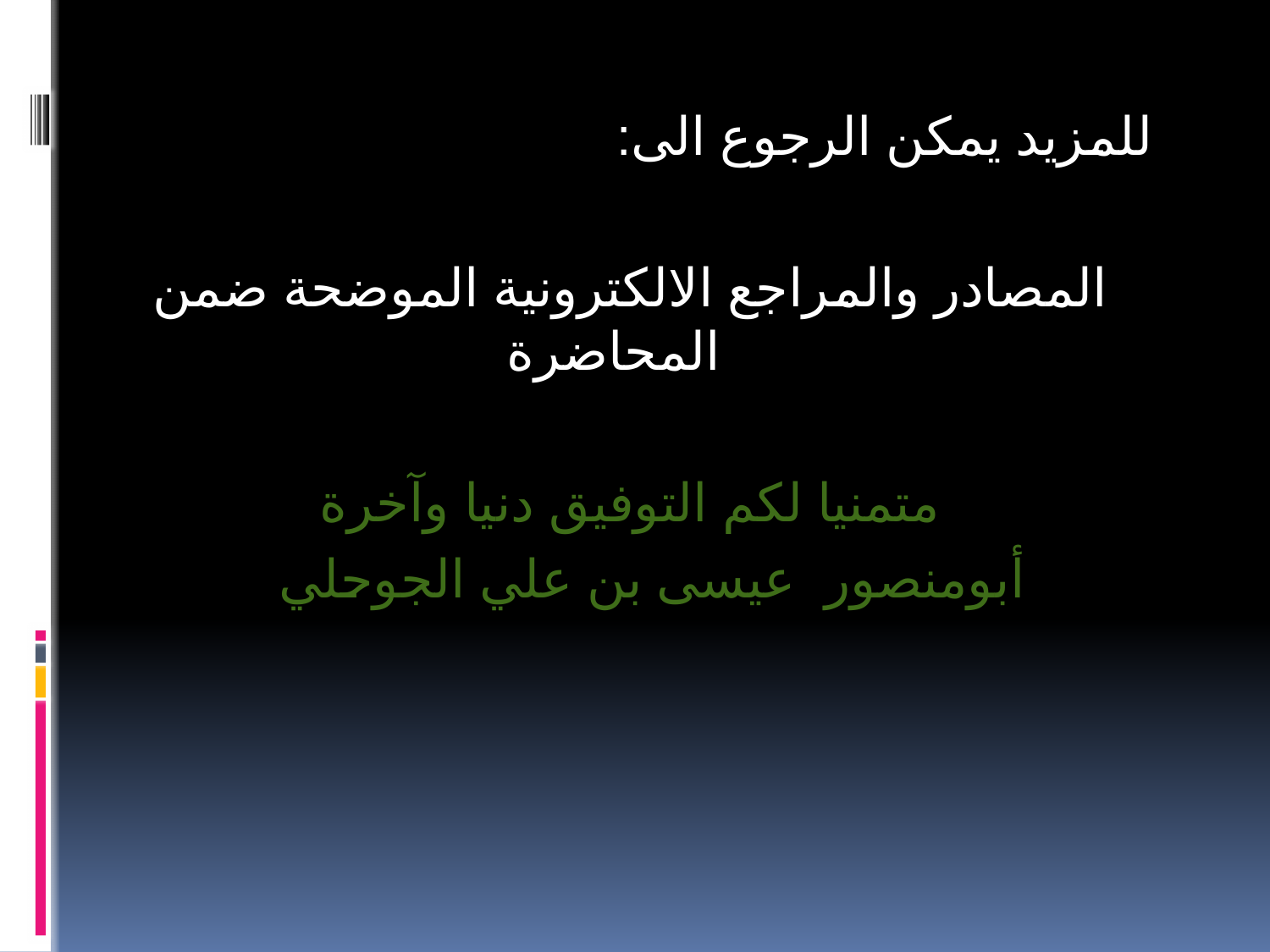

للمزيد يمكن الرجوع الى:

المصادر والمراجع الالكترونية الموضحة ضمن المحاضرة

متمنيا لكم التوفيق دنيا وآخرة
أبومنصور  عيسى بن علي الجوحلي